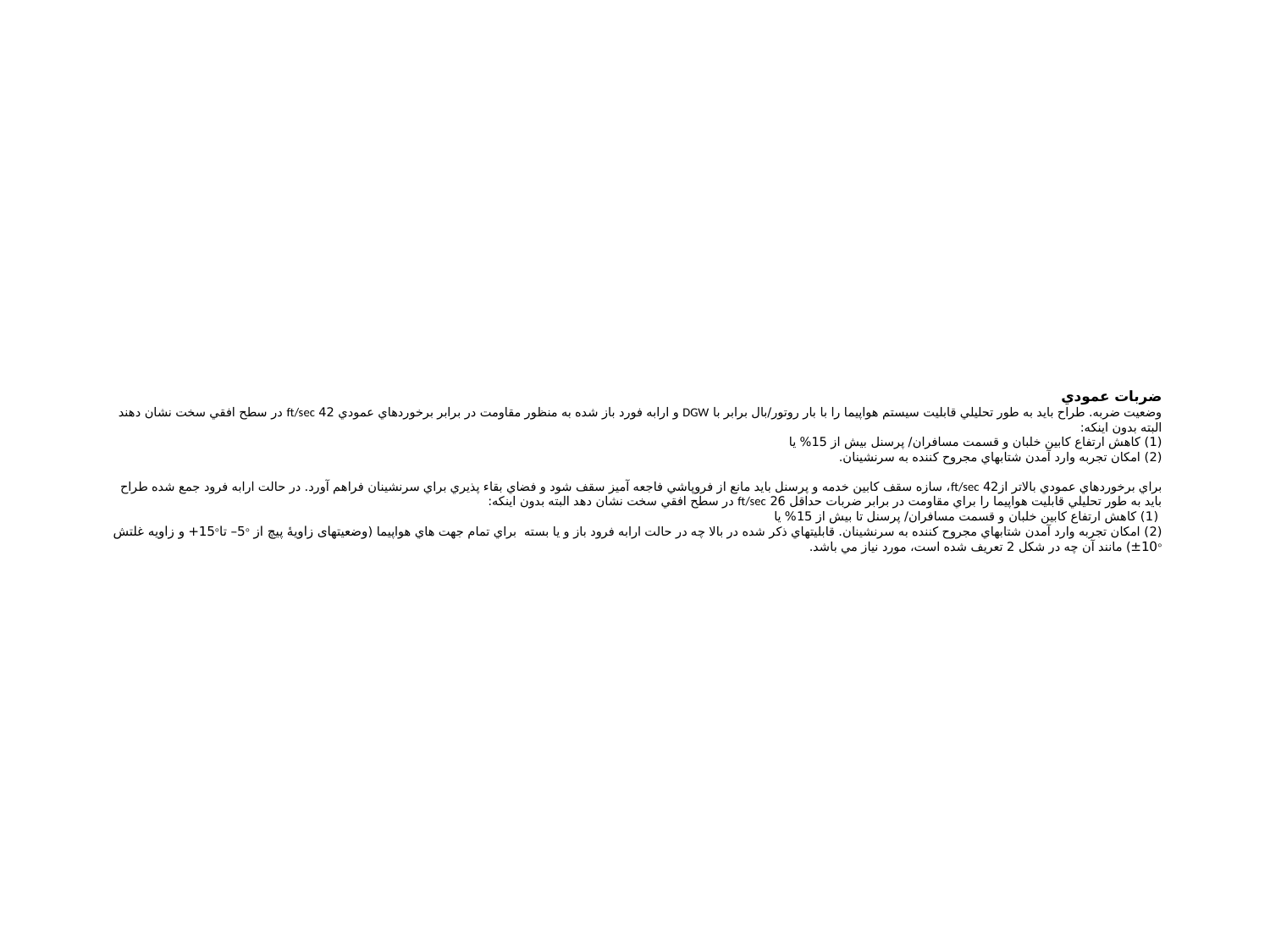

# ضربات عمودي وضعيت ضربه. طراح بايد به طور تحليلي قابليت سيستم هواپيما را با بار روتور/بال برابر با DGW و ارابه فورد باز شده به منظور مقاومت در برابر برخوردهاي عمودي 42 ft/sec در سطح افقي سخت نشان دهند البته بدون اينکه: (1) کاهش ارتفاع کابين خلبان و قسمت مسافران/ پرسنل بيش از 15% يا (2) امکان تجربه وارد آمدن شتابهاي مجروح کننده به سرنشينان. براي برخوردهاي عمودي بالاتر از42 ft/sec، سازه سقف کابين خدمه و پرسنل بايد مانع از فروپاشي فاجعه آميز سقف شود و فضاي بقاء پذيري براي سرنشينان فراهم آورد. در حالت ارابه فرود جمع شده طراح بايد به طور تحليلي قابليت هواپيما را براي مقاومت در برابر ضربات حداقل 26 ft/sec در سطح افقي سخت نشان دهد البته بدون اينکه: (1) کاهش ارتفاع کابين خلبان و قسمت مسافران/ پرسنل تا بيش از 15% يا (2) امکان تجربه وارد آمدن شتابهاي مجروح کننده به سرنشينان. قابليتهاي ذکر شده در بالا چه در حالت ارابه فرود باز و يا بسته  براي تمام جهت هاي هواپيما (وضعیت­های زاویۀ پیچ از °5– تا°15+ و زاویه غلتش °10±) مانند آن چه در شکل 2 تعريف شده است، مورد نياز مي باشد.